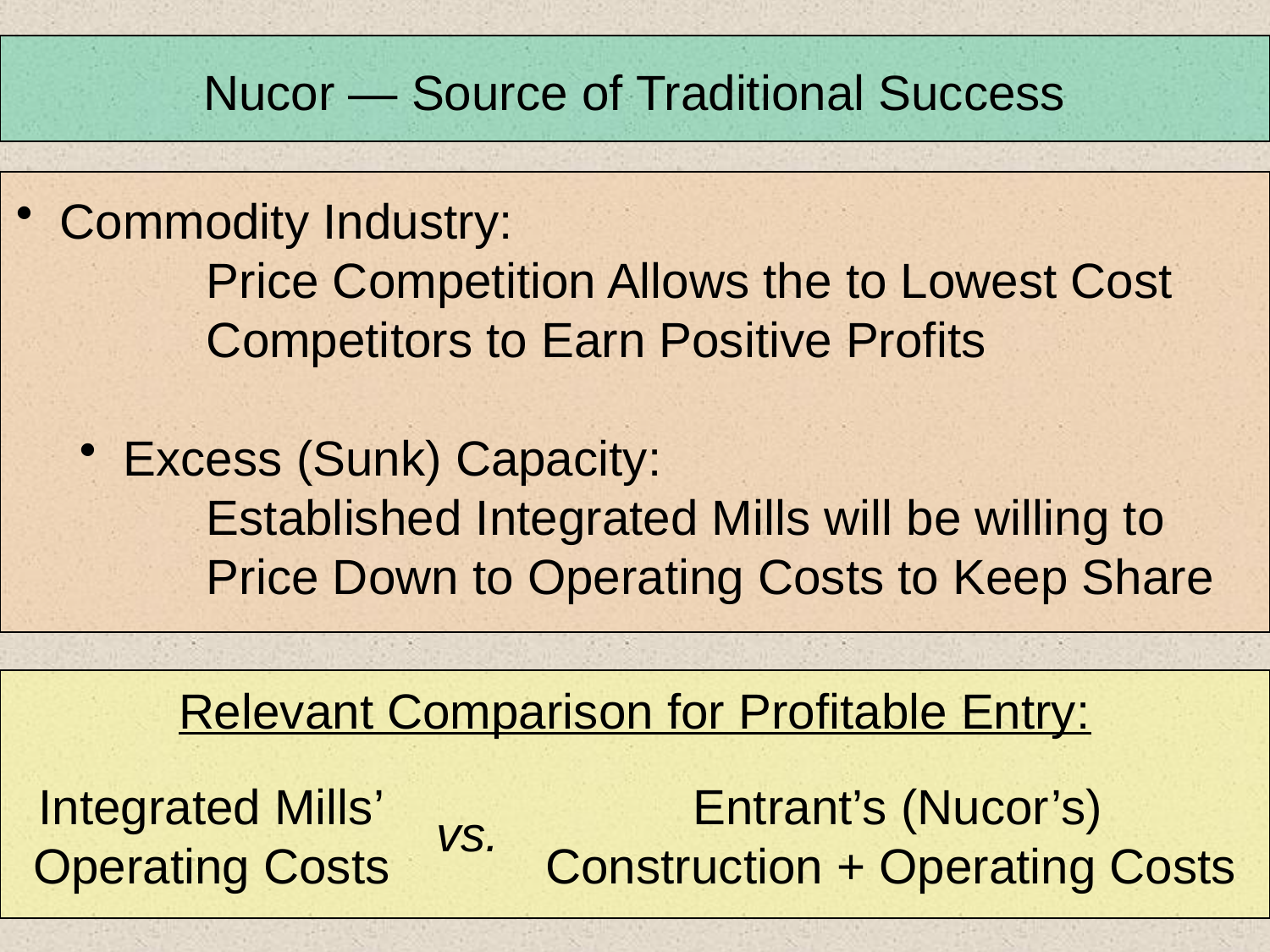

Nucor — Source of Traditional Success

 Commodity Industry:
	Price Competition Allows the to Lowest Cost
	Competitors to Earn Positive Profits

 Excess (Sunk) Capacity:
	Established Integrated Mills will be willing to
	Price Down to Operating Costs to Keep Share

Relevant Comparison for Profitable Entry:
Integrated Mills’
Operating Costs
 Entrant’s (Nucor’s)
Construction + Operating Costs
vs.